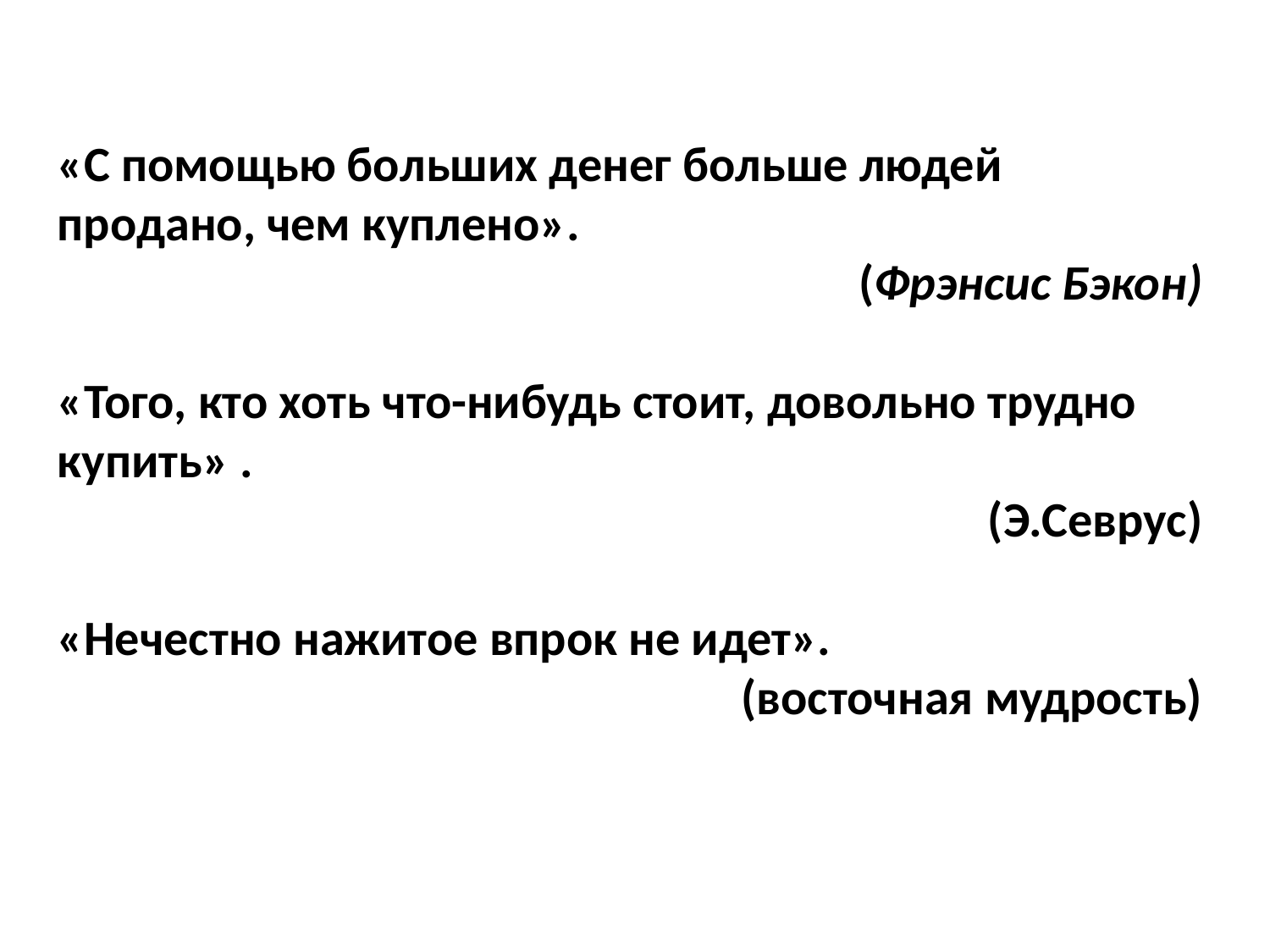

«С помощью больших денег больше людей продано, чем куплено».
 (Фрэнсис Бэкон)

«Того, кто хоть что-нибудь стоит, довольно трудно купить» .
(Э.Севрус)

«Нечестно нажитое впрок не идет».
 (восточная мудрость)